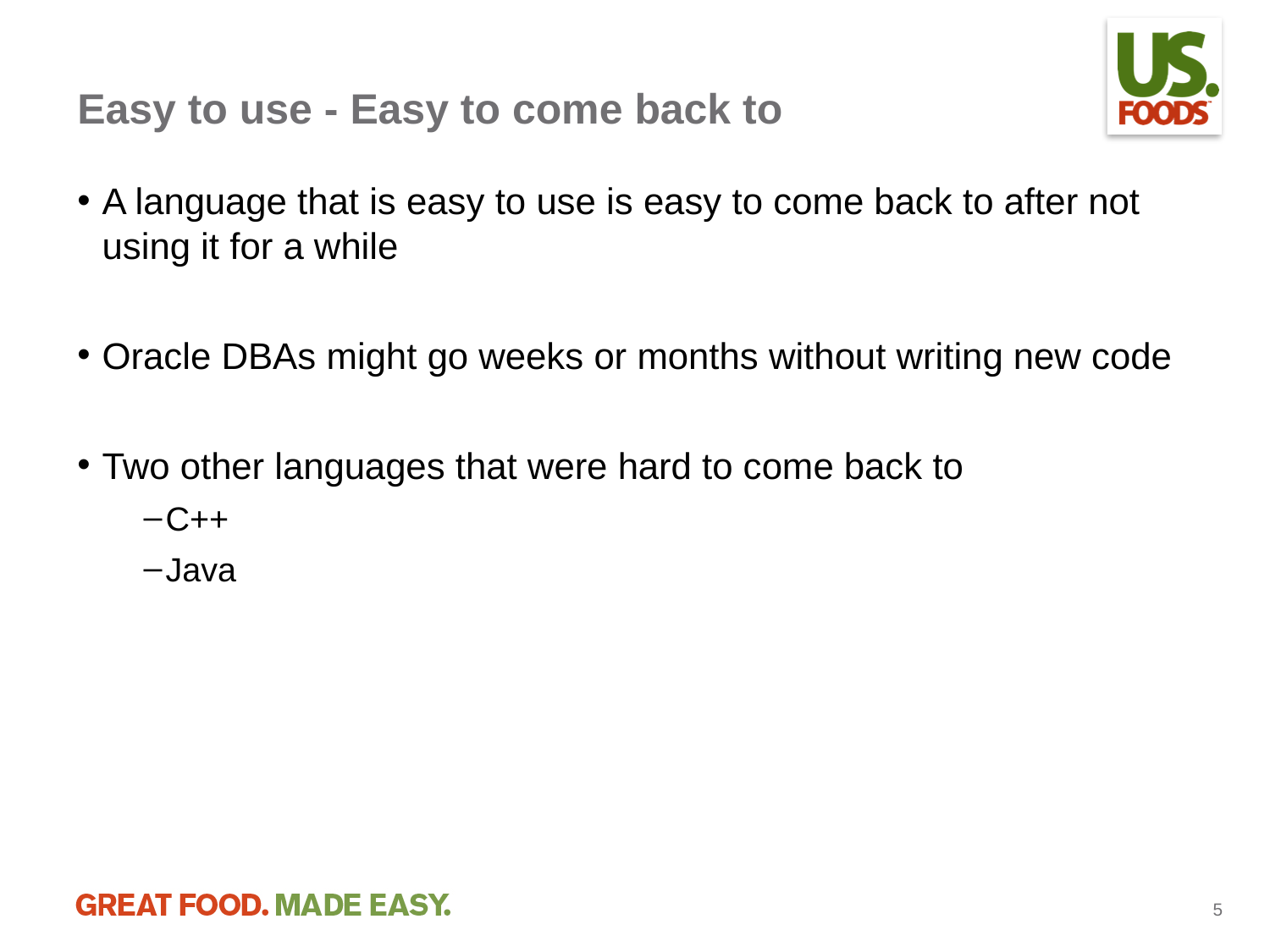

# Easy to use - Easy to come back to
A language that is easy to use is easy to come back to after not using it for a while

Oracle DBAs might go weeks or months without writing new code

Two other languages that were hard to come back to
C++
Java